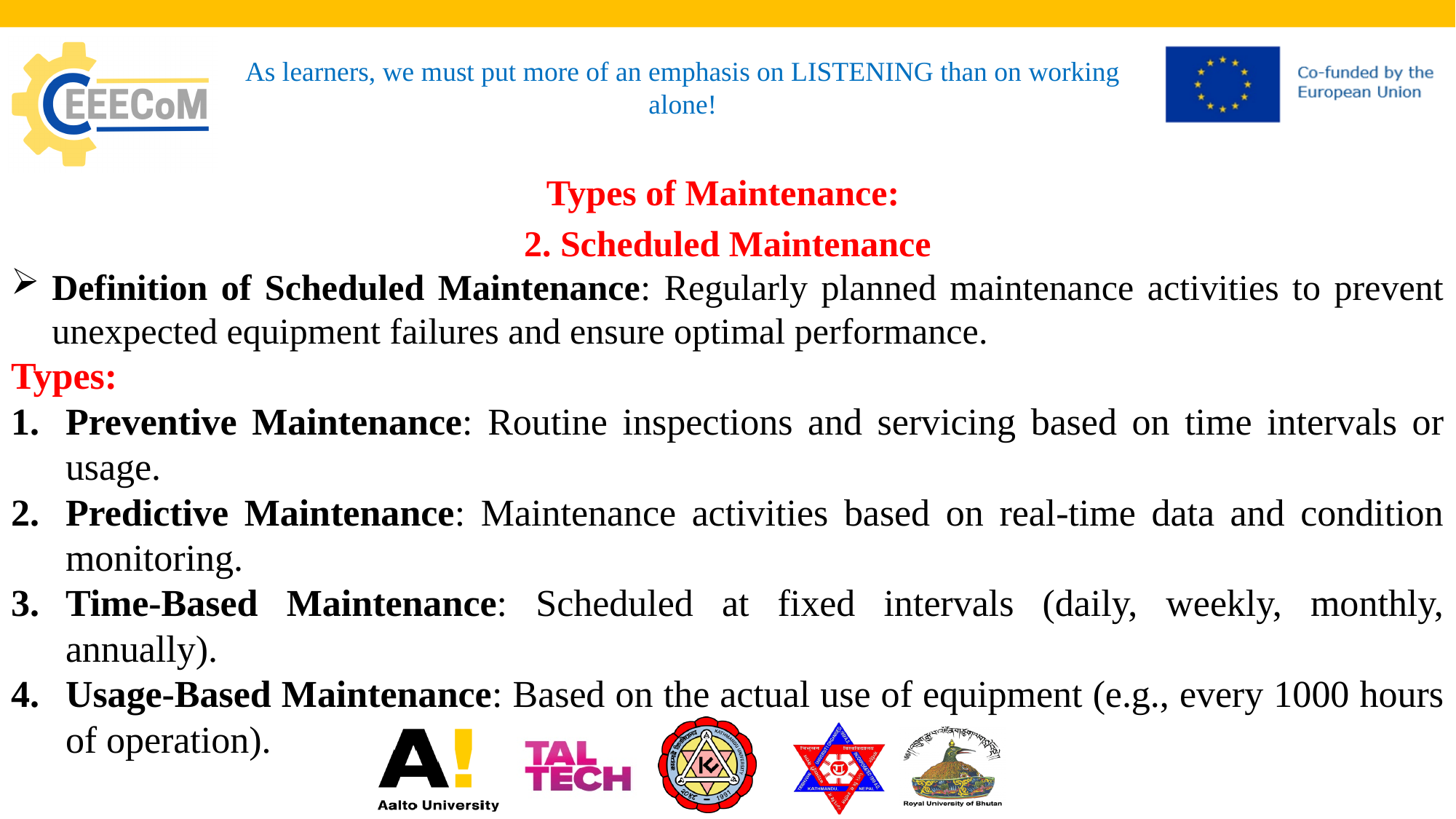

# As learners, we must put more of an emphasis on LISTENING than on working alone!
Types of Maintenance:
2. Scheduled Maintenance
Definition of Scheduled Maintenance: Regularly planned maintenance activities to prevent unexpected equipment failures and ensure optimal performance.
Types:
Preventive Maintenance: Routine inspections and servicing based on time intervals or usage.
Predictive Maintenance: Maintenance activities based on real-time data and condition monitoring.
Time-Based Maintenance: Scheduled at fixed intervals (daily, weekly, monthly, annually).
Usage-Based Maintenance: Based on the actual use of equipment (e.g., every 1000 hours of operation).